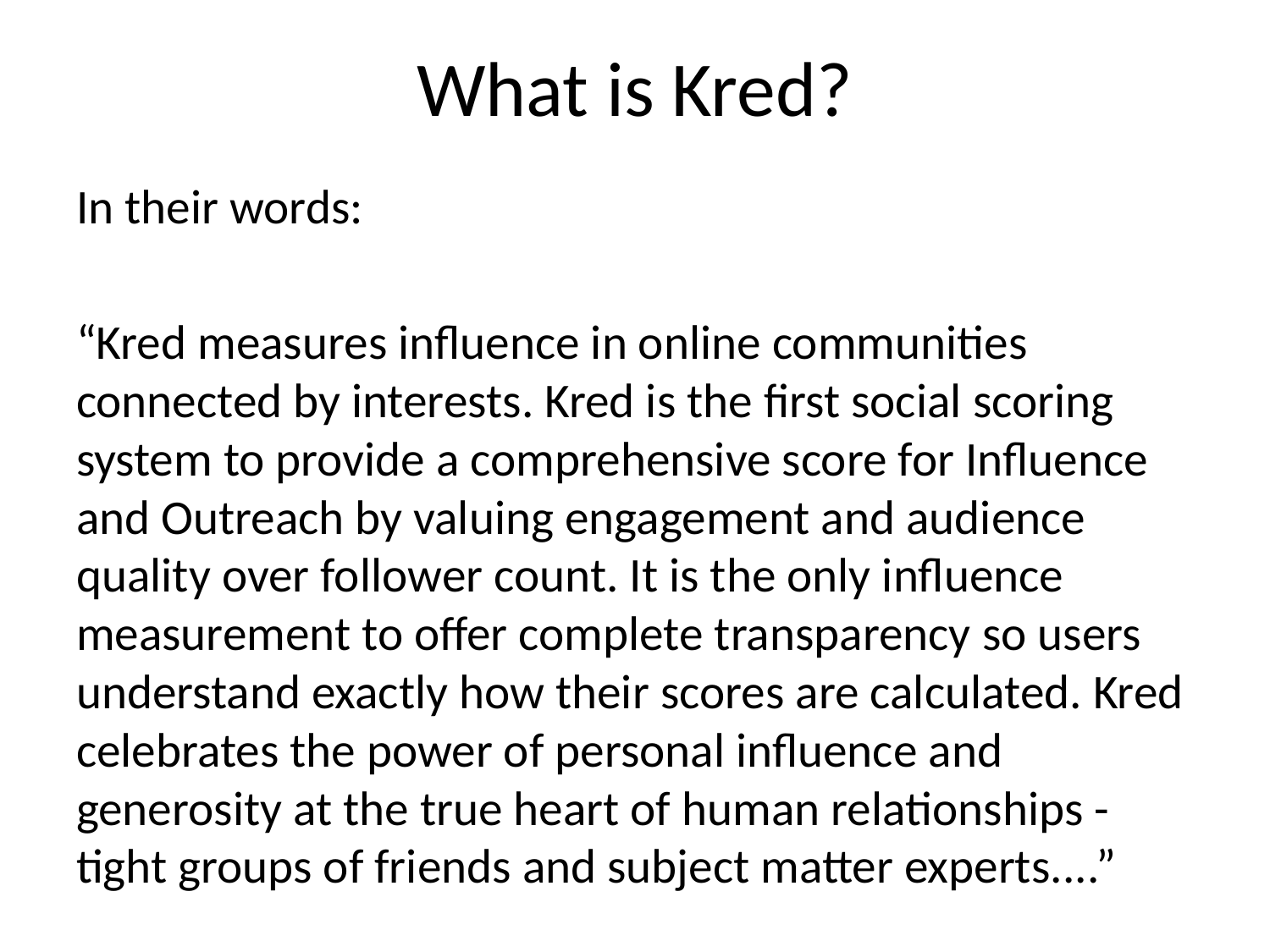

# What is Kred?
In their words:

“Kred measures influence in online communities connected by interests. Kred is the first social scoring system to provide a comprehensive score for Influence and Outreach by valuing engagement and audience quality over follower count. It is the only influence measurement to offer complete transparency so users understand exactly how their scores are calculated. Kred celebrates the power of personal influence and generosity at the true heart of human relationships - tight groups of friends and subject matter experts....”